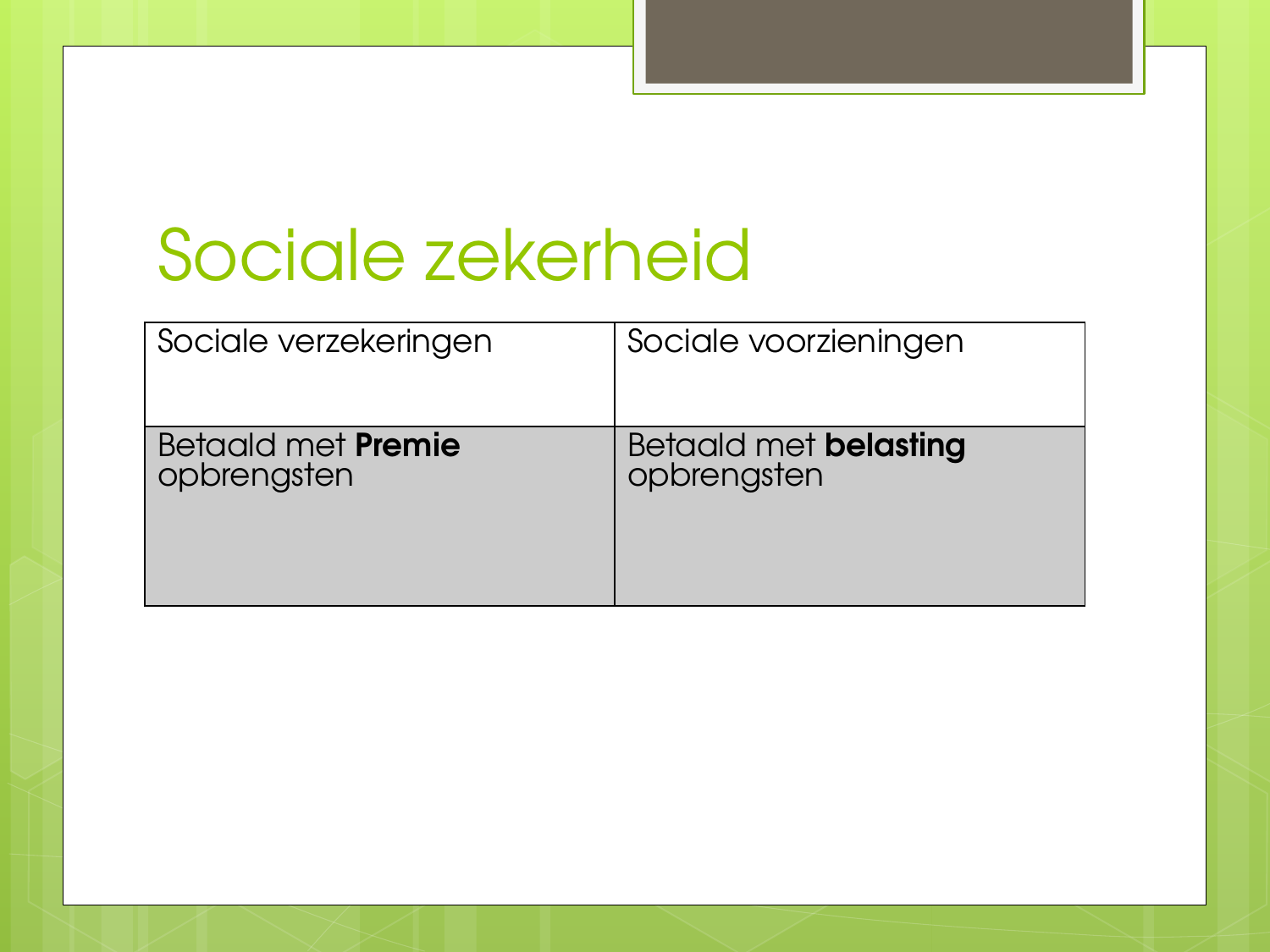

# Sociale zekerheid
| Sociale verzekeringen | Sociale voorzieningen |
| --- | --- |
| Betaald met Premie opbrengsten | Betaald met belasting opbrengsten |